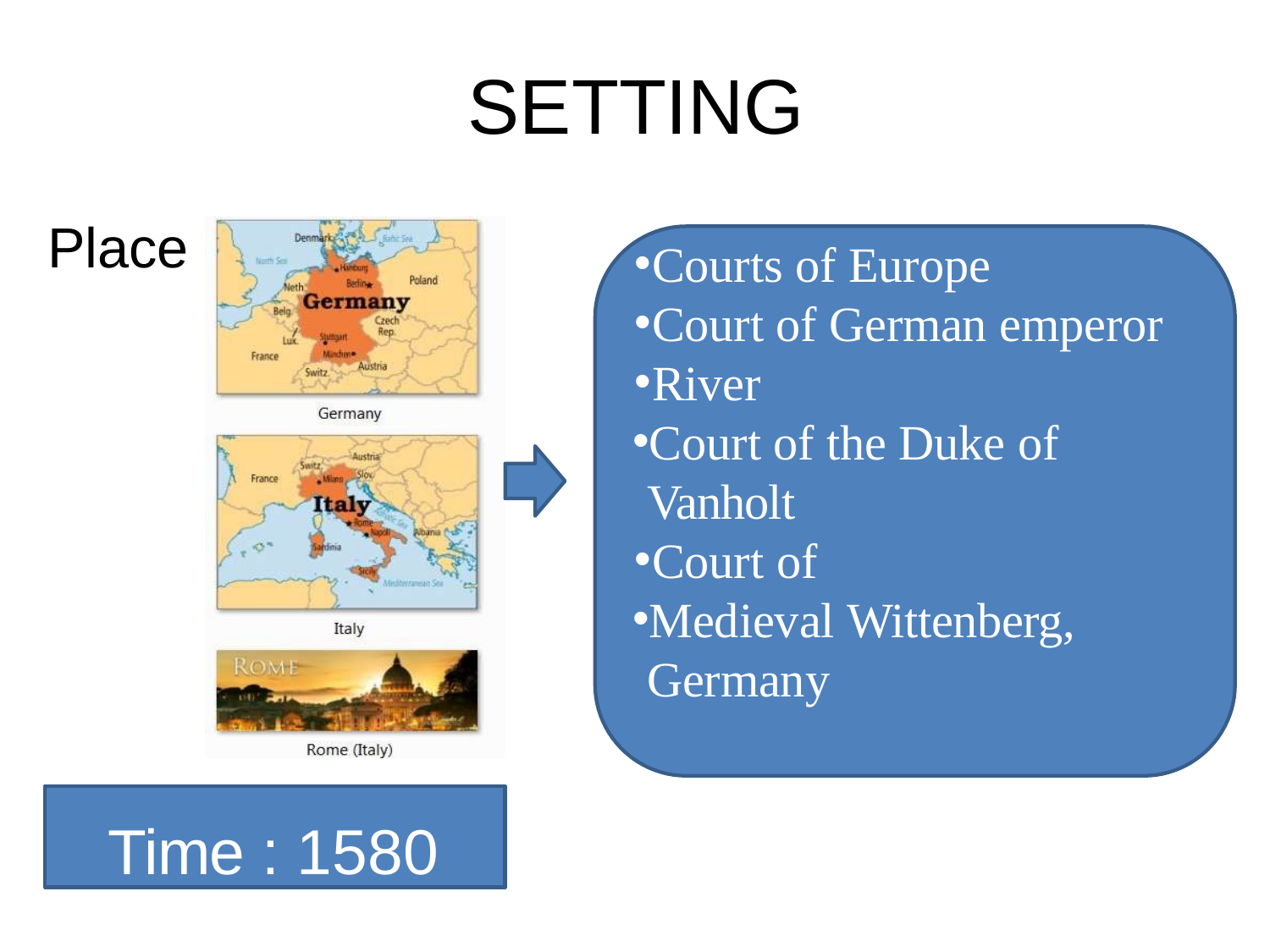

# SETTING
Place
:

Courts of Europe
Court of German emperor
River
Court of the Duke of  Vanholt
Court of
Medieval Wittenberg,  Germany
Time : 1580
20